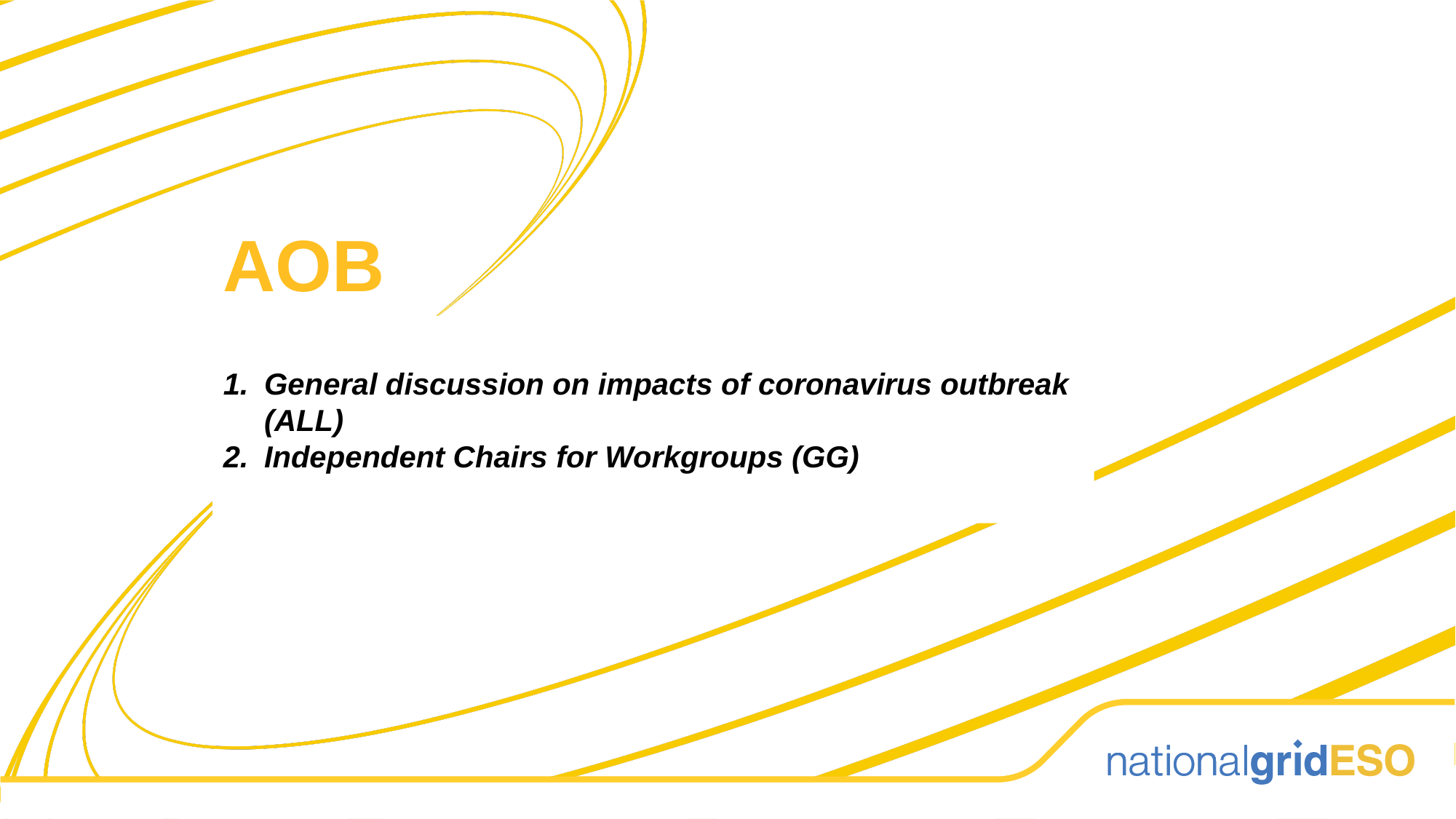

AOB

General discussion on impacts of coronavirus outbreak (ALL)
Independent Chairs for Workgroups (GG)